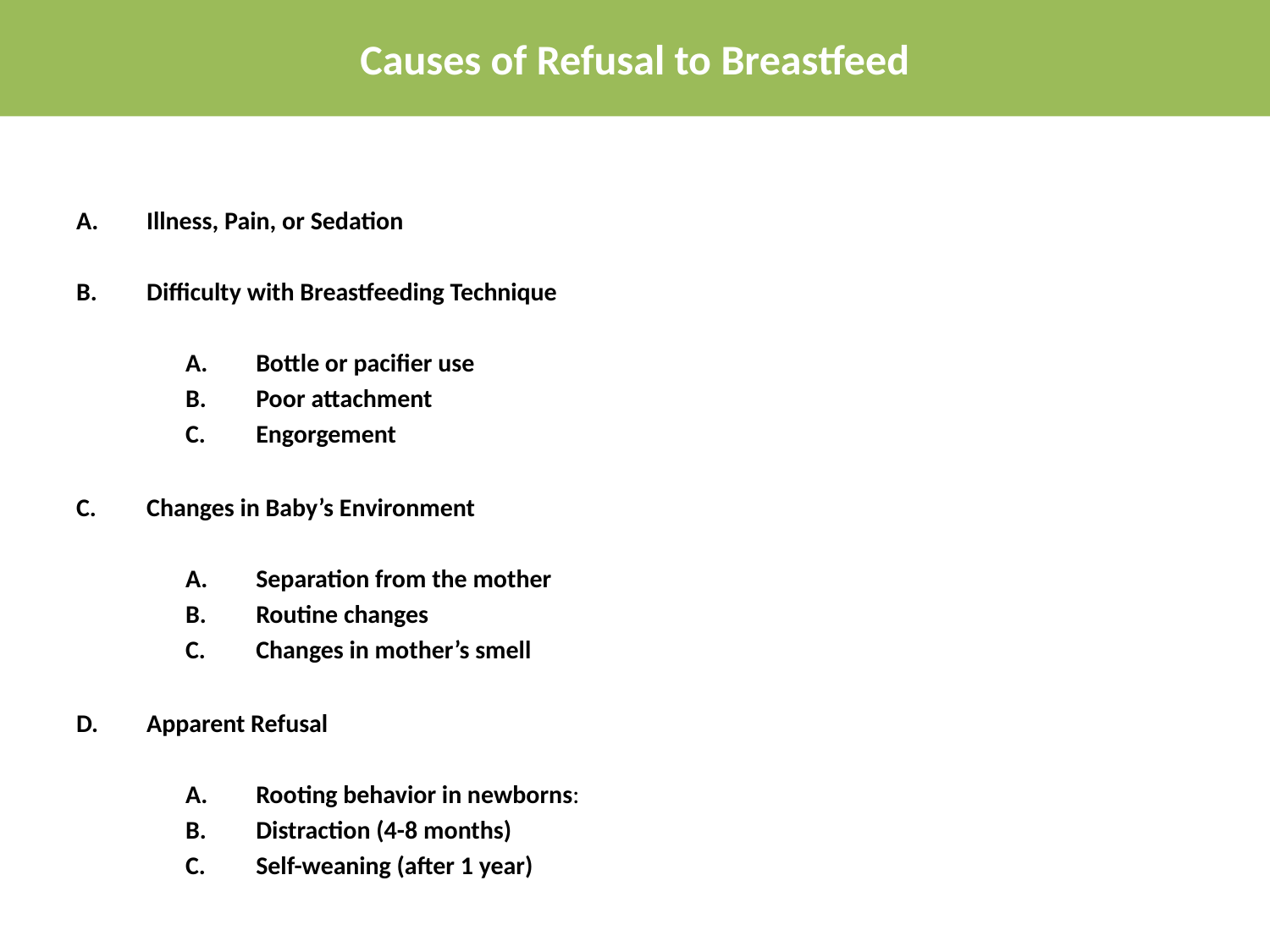

Causes of Refusal to Breastfeed

Illness, Pain, or Sedation

Difficulty with Breastfeeding Technique

Bottle or pacifier use
Poor attachment
Engorgement

Changes in Baby’s Environment

Separation from the mother
Routine changes
Changes in mother’s smell

Apparent Refusal

Rooting behavior in newborns:
Distraction (4-8 months)
Self-weaning (after 1 year)